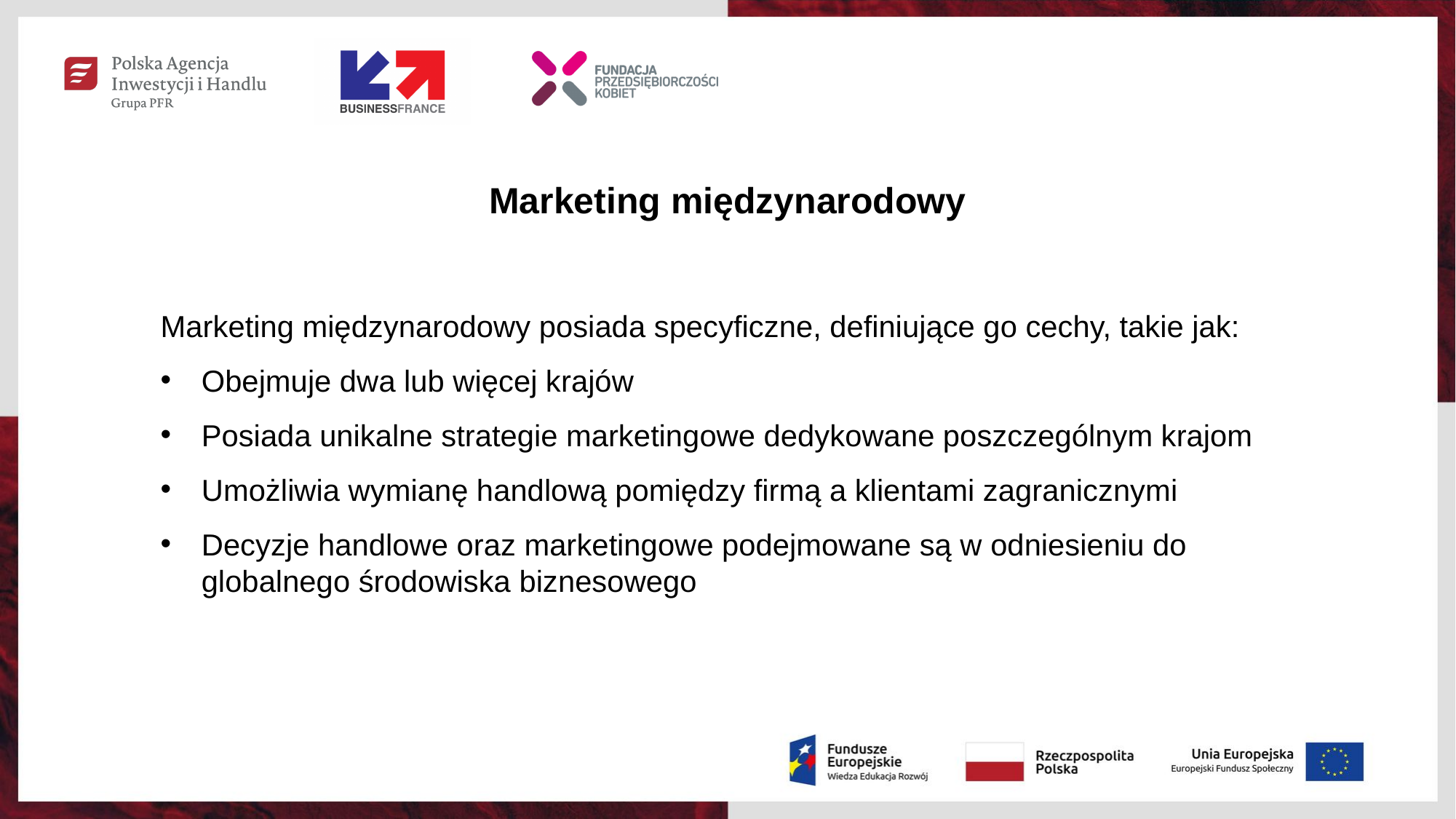

Marketing międzynarodowy
Marketing międzynarodowy posiada specyficzne, definiujące go cechy, takie jak:
Obejmuje dwa lub więcej krajów
Posiada unikalne strategie marketingowe dedykowane poszczególnym krajom
Umożliwia wymianę handlową pomiędzy firmą a klientami zagranicznymi
Decyzje handlowe oraz marketingowe podejmowane są w odniesieniu do globalnego środowiska biznesowego